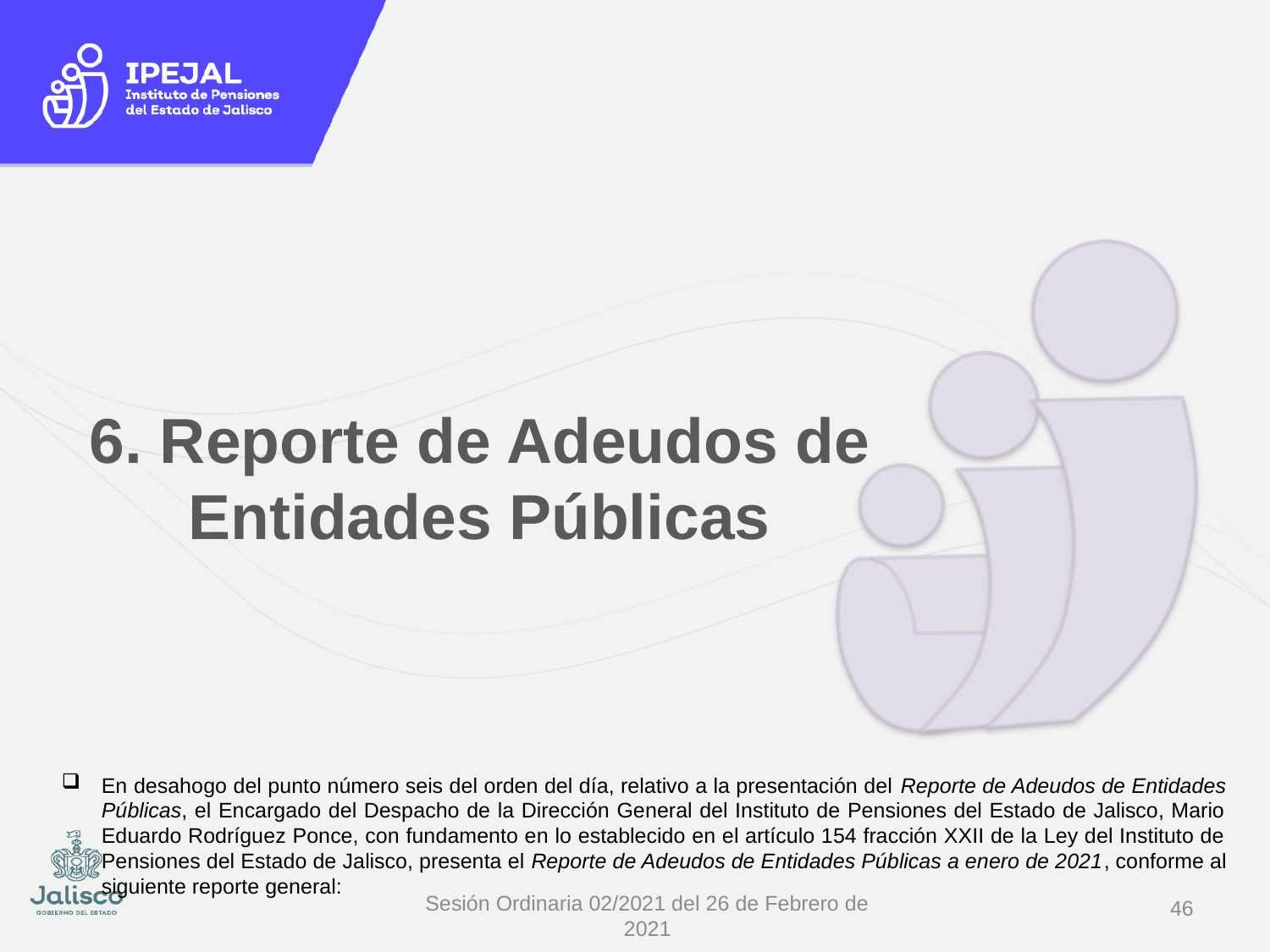

# 6. Reporte de Adeudos de Entidades Públicas
En desahogo del punto número seis del orden del día, relativo a la presentación del Reporte de Adeudos de Entidades Públicas, el Encargado del Despacho de la Dirección General del Instituto de Pensiones del Estado de Jalisco, Mario Eduardo Rodríguez Ponce, con fundamento en lo establecido en el artículo 154 fracción XXII de la Ley del Instituto de Pensiones del Estado de Jalisco, presenta el Reporte de Adeudos de Entidades Públicas a enero de 2021, conforme al siguiente reporte general:
46
Sesión Ordinaria 02/2021 del 26 de Febrero de 2021